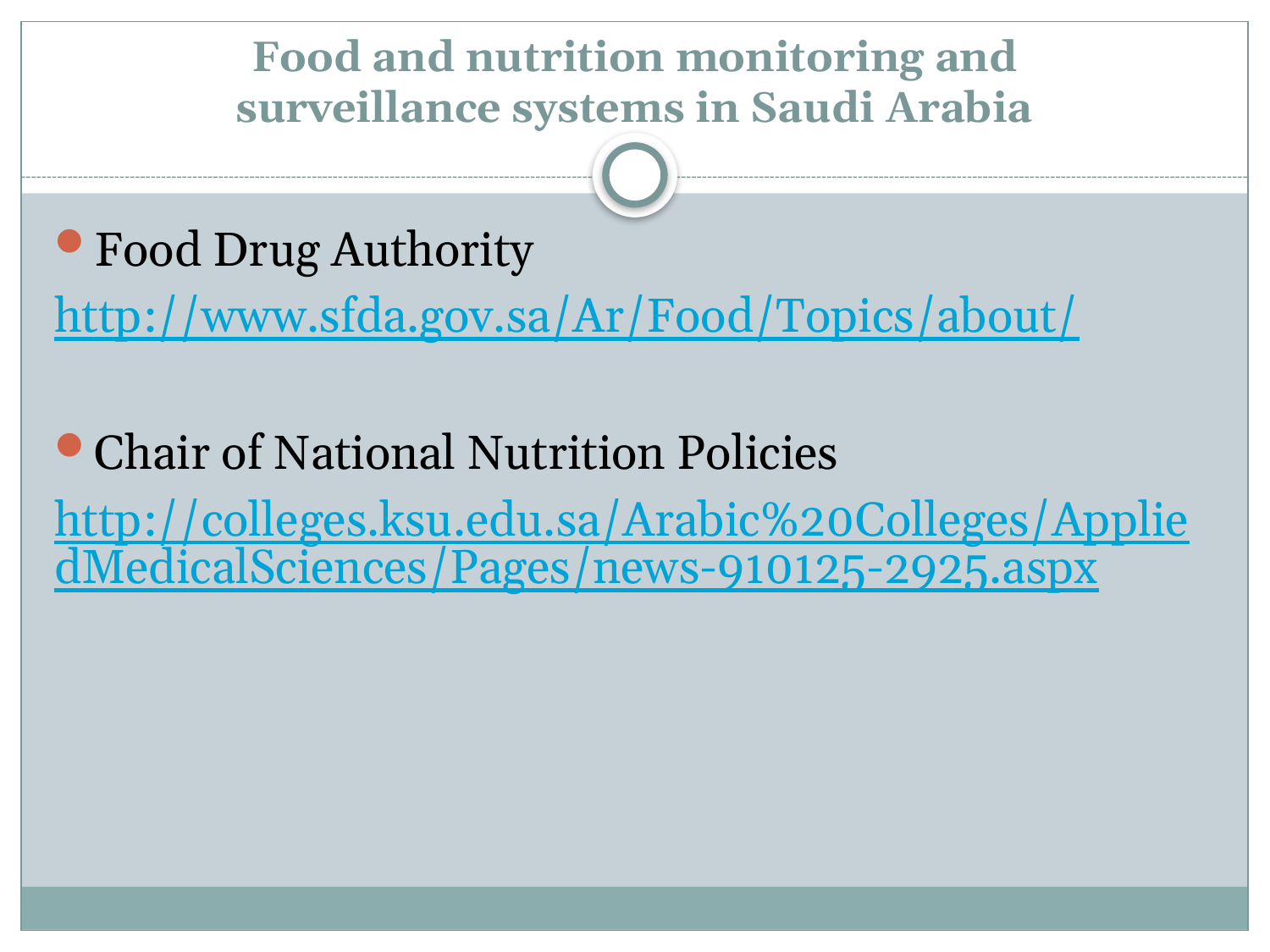

# Food and nutrition monitoring and surveillance systems in Saudi Arabia
Food Drug Authority
http://www.sfda.gov.sa/Ar/Food/Topics/about/

Chair of National Nutrition Policies
http://colleges.ksu.edu.sa/Arabic%20Colleges/AppliedMedicalSciences/Pages/news-910125-2925.aspx